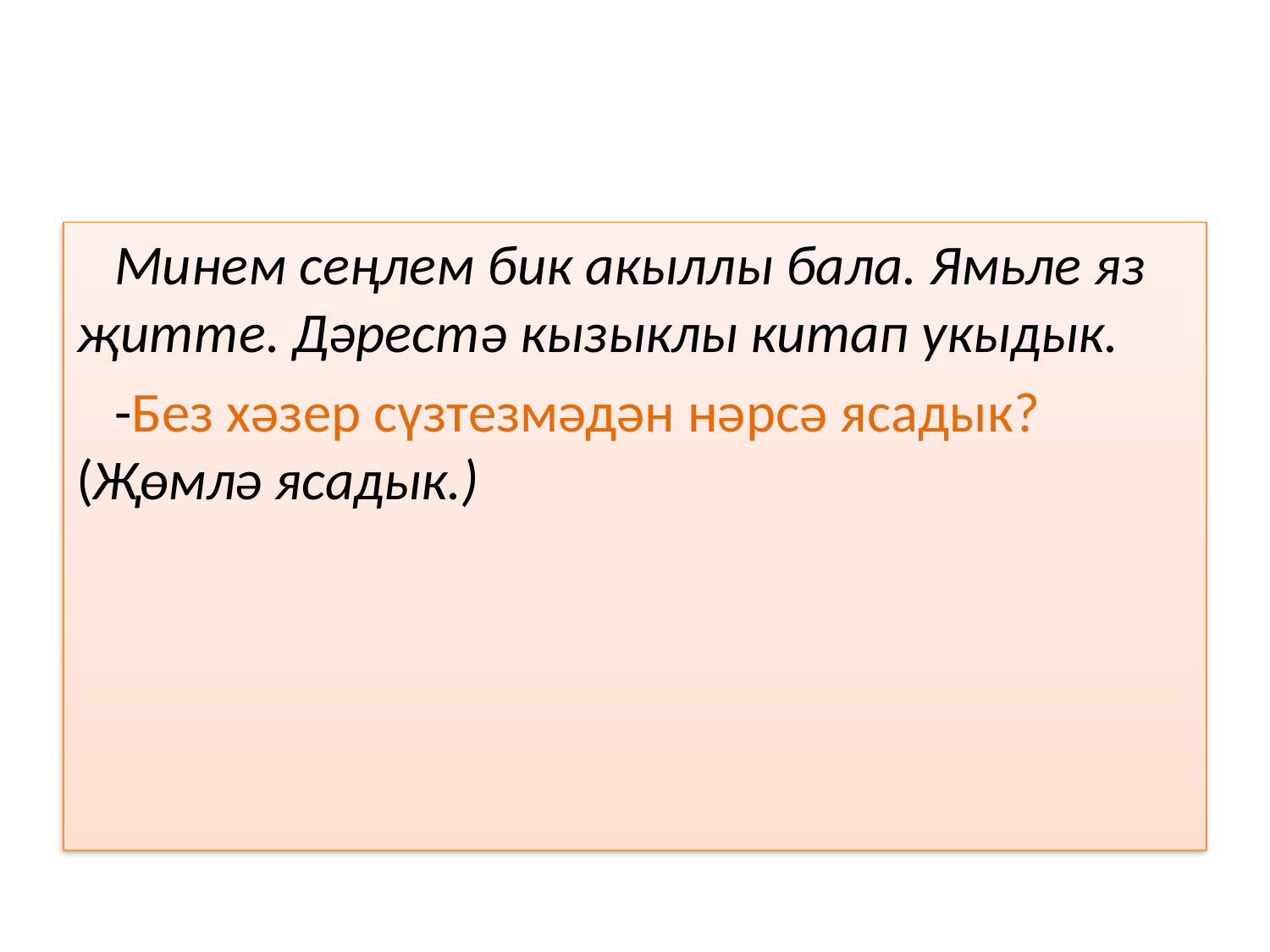

#
   Минем сеңлем бик акыллы бала. Ямьле яз җитте. Дәрестә кызыклы китап укыдык.
   -Без хәзер сүзтезмәдән нәрсә ясадык? (Җөмлә ясадык.)